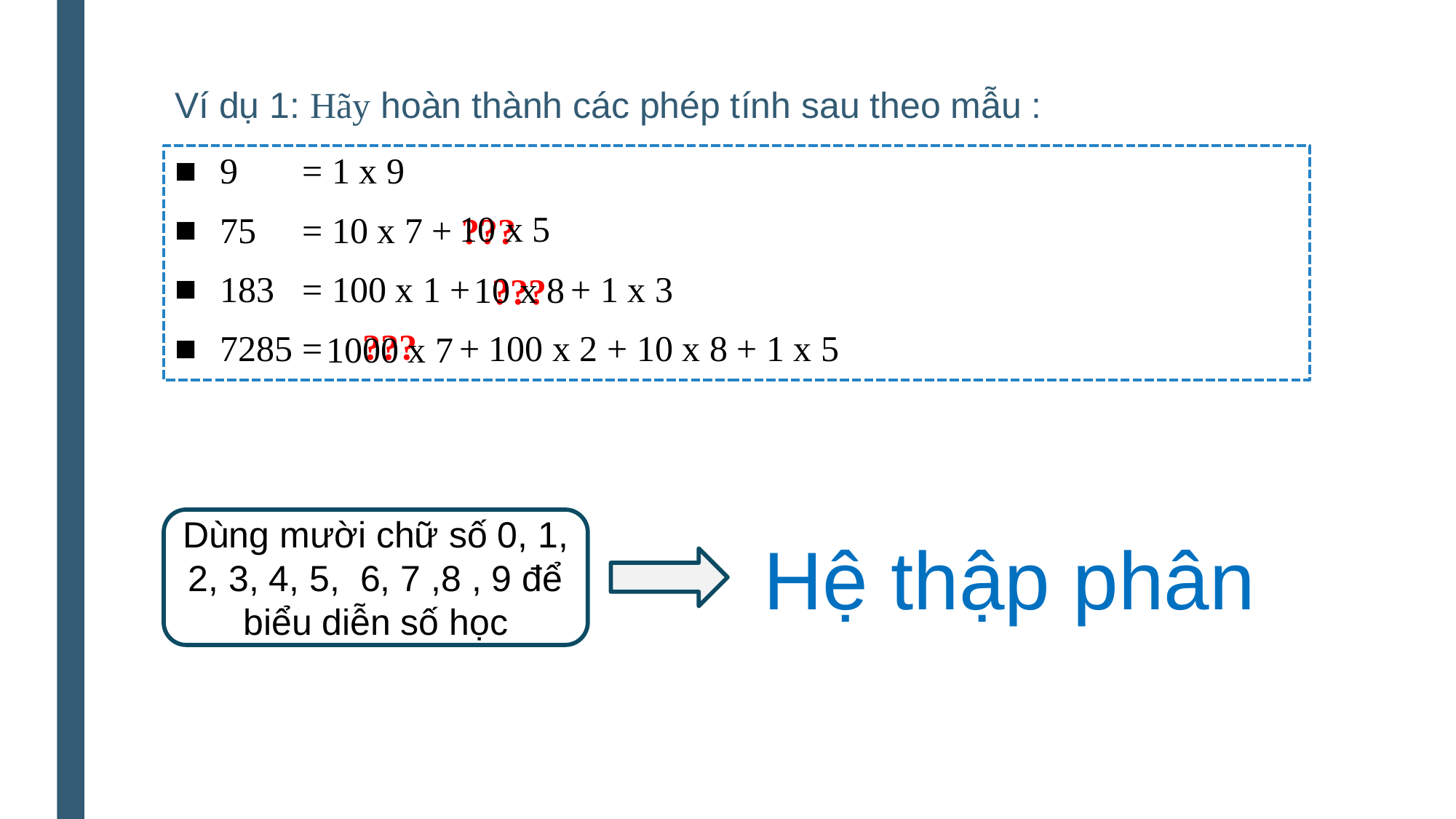

# Ví dụ 1: Hãy hoàn thành các phép tính sau theo mẫu :
9       = 1 x 9
75     = 10 x 7 +
183   = 100 x 1 +           + 1 x 3
7285 =               + 100 x 2 + 10 x 8 + 1 x 5
10 x 5
???
10 x 8
???
???
1000 x 7
Dùng mười chữ số 0, 1, 2, 3, 4, 5,  6, 7 ,8 , 9 để biểu diễn số học
Hệ thập phân